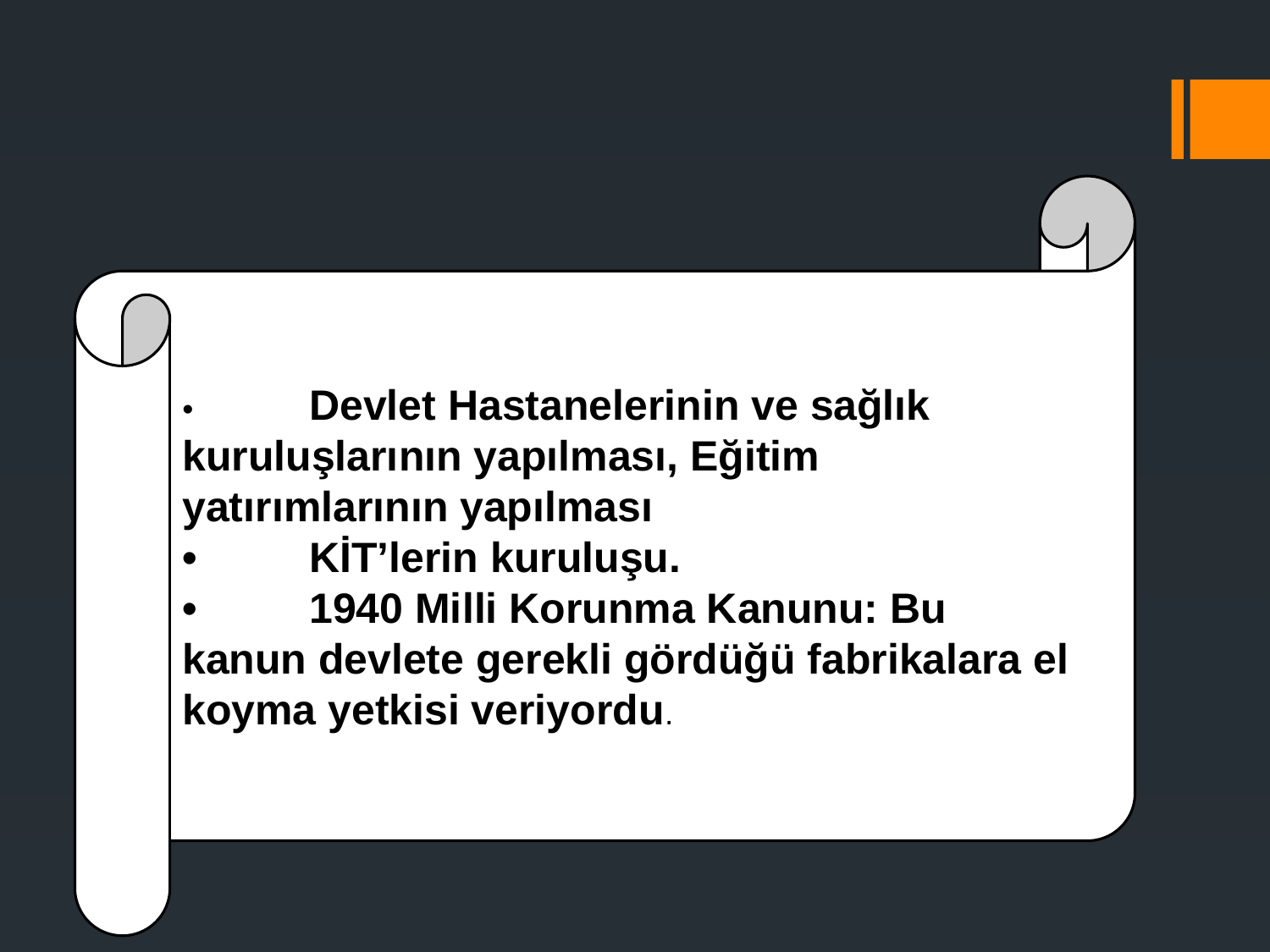

•	Devlet Hastanelerinin ve sağlık kuruluşlarının yapılması, Eğitim yatırımlarının yapılması
•	KİT’lerin kuruluşu.
•	1940 Milli Korunma Kanunu: Bu kanun devlete gerekli gördüğü fabrikalara el koyma yetkisi veriyordu.